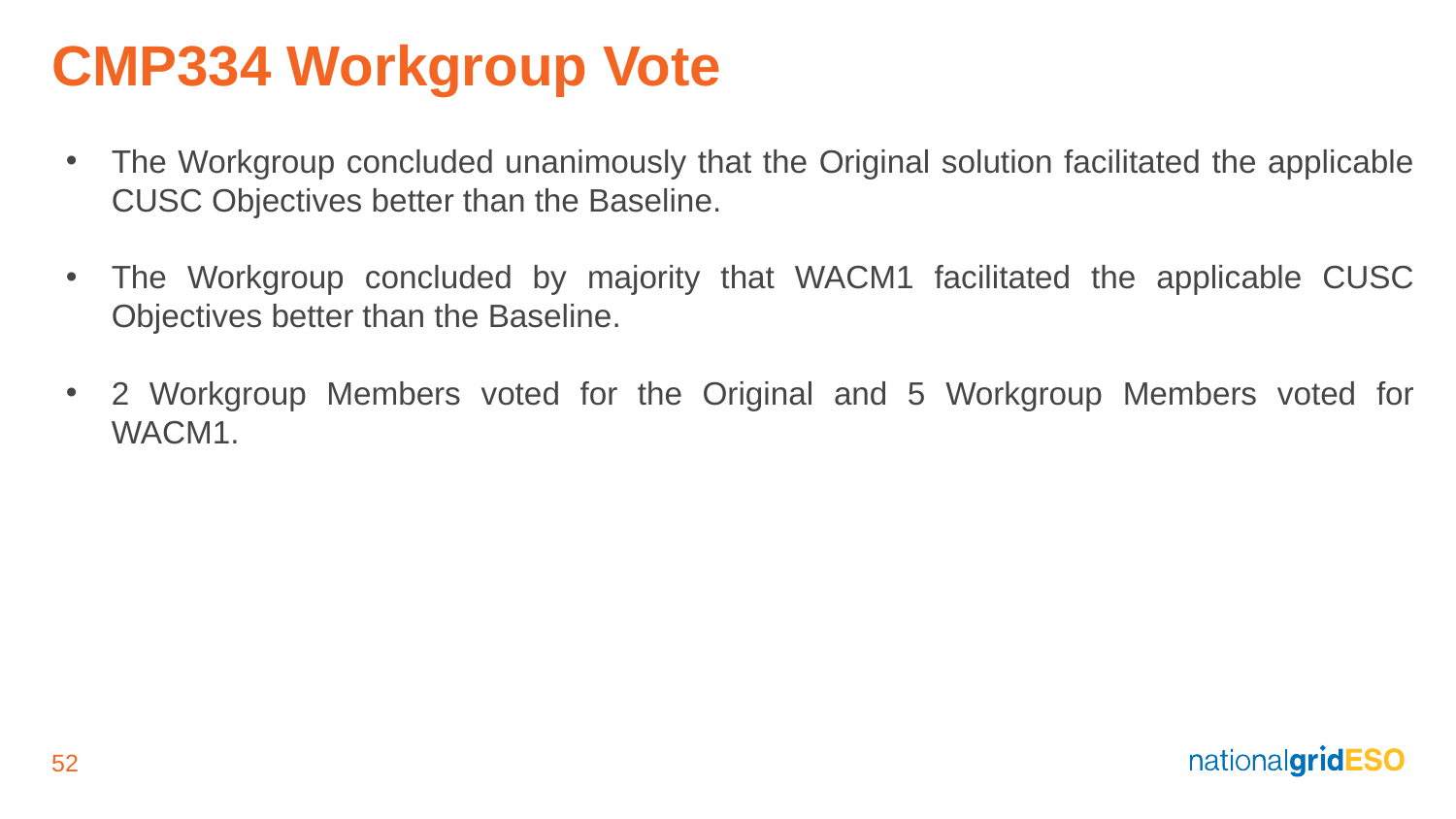

# CMP334 Workgroup Vote
The Workgroup concluded unanimously that the Original solution facilitated the applicable CUSC Objectives better than the Baseline.

The Workgroup concluded by majority that WACM1 facilitated the applicable CUSC Objectives better than the Baseline.

2 Workgroup Members voted for the Original and 5 Workgroup Members voted for WACM1.